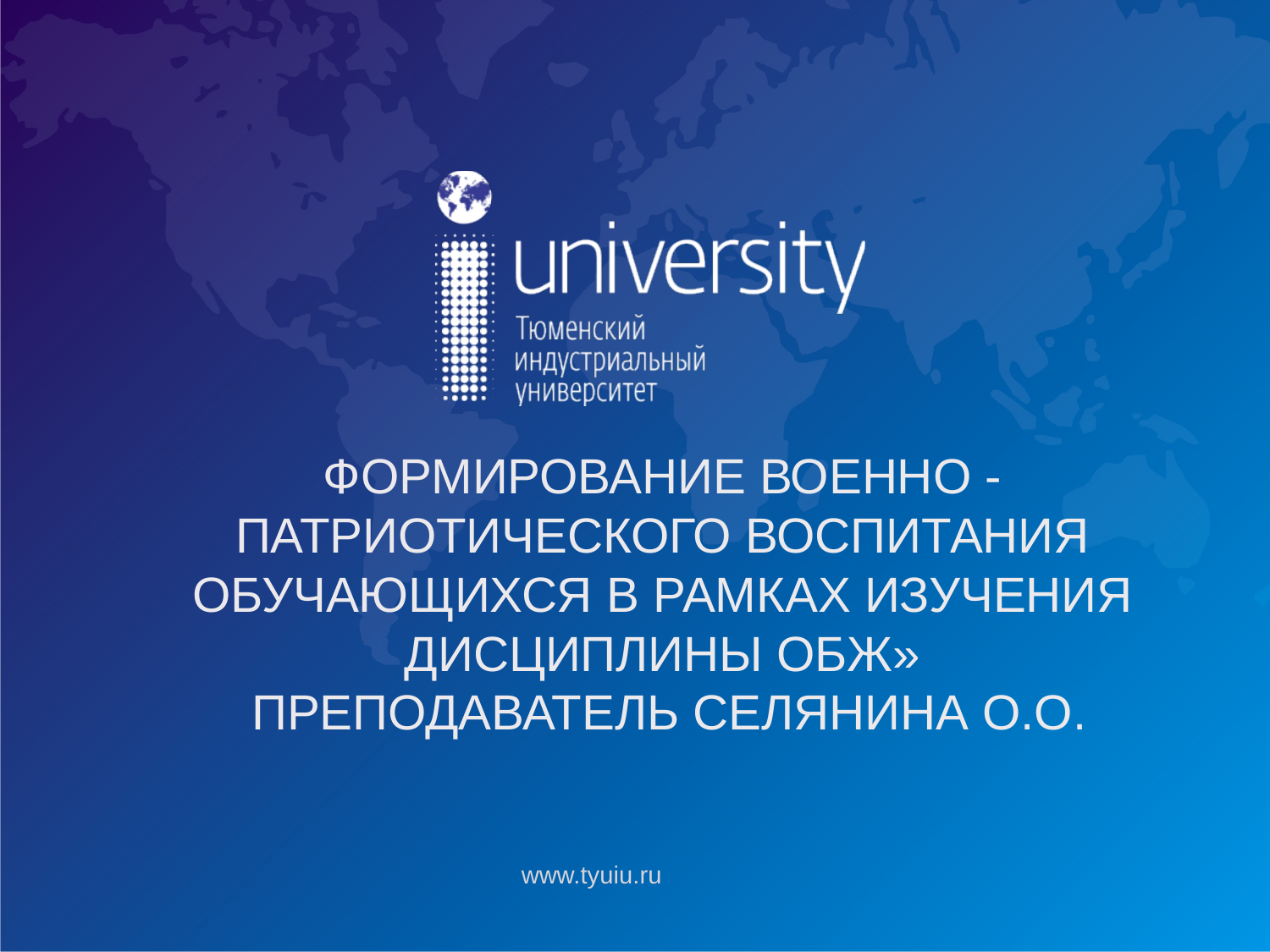

# Формирование военно - патриотического воспитания обучающихся в рамках изучения дисциплины ОБЖ» преподаватель Селянина О.О.